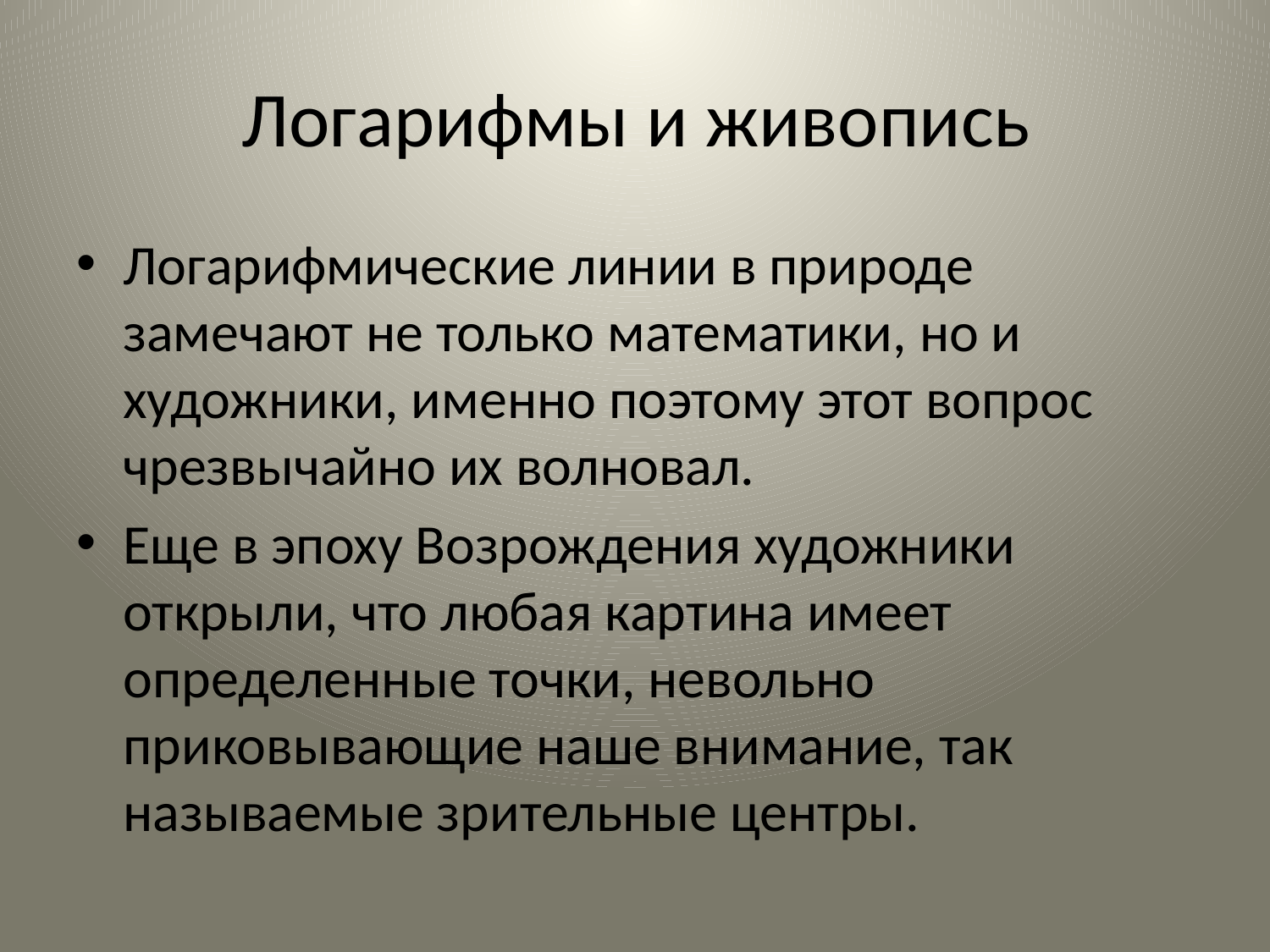

# Логарифмы и живопись
Логарифмические линии в природе замечают не только математики, но и художники, именно поэтому этот вопрос чрезвычайно их волновал.
Еще в эпоху Возрождения художники открыли, что любая картина имеет определенные точки, невольно приковывающие наше внимание, так называемые зрительные центры.